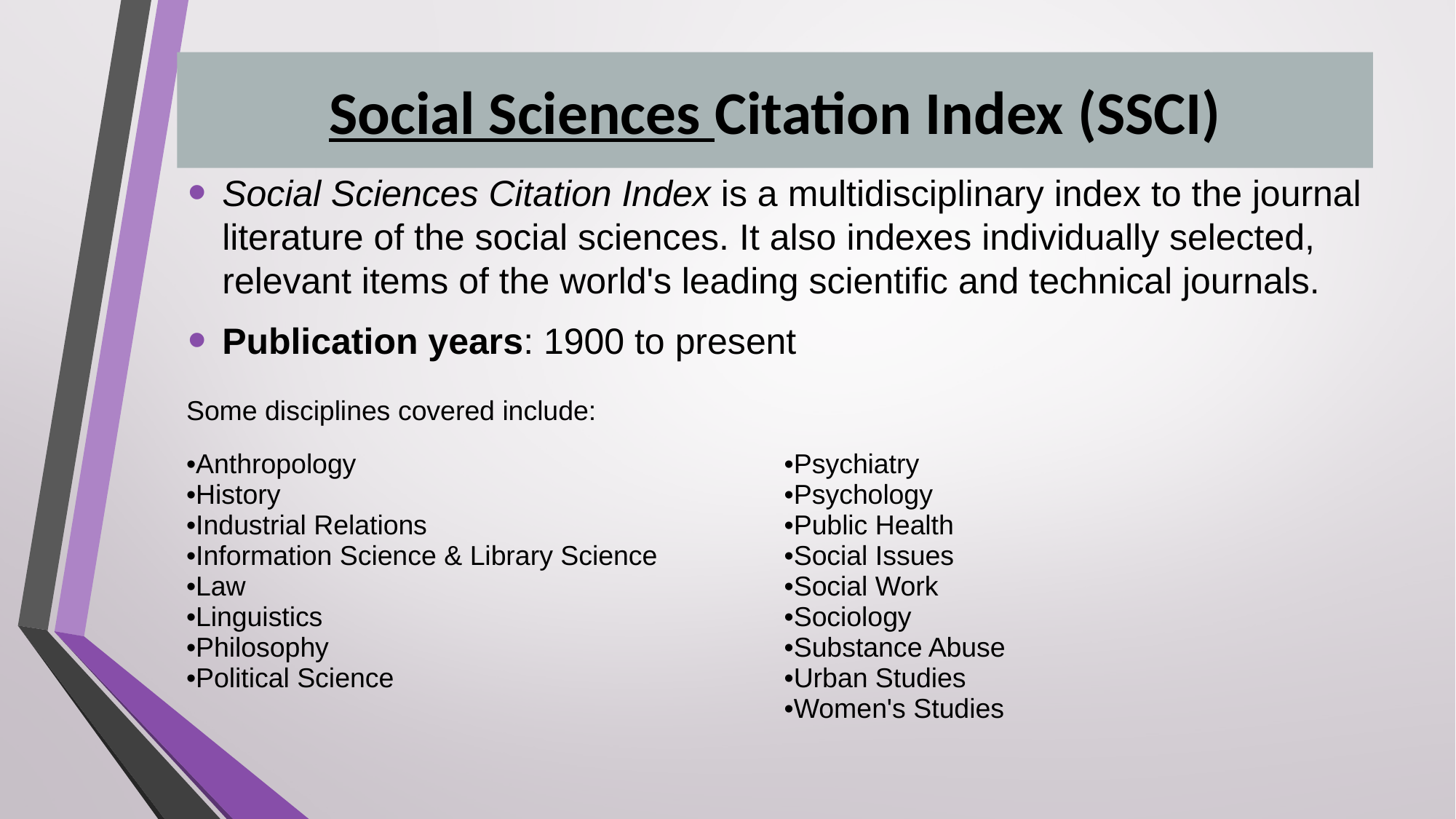

# Social Sciences Citation Index (SSCI)
Social Sciences Citation Index is a multidisciplinary index to the journal literature of the social sciences. It also indexes individually selected, relevant items of the world's leading scientific and technical journals.
Publication years: 1900 to present

| Some disciplines covered include: |  |
| --- | --- |
| Anthropology History Industrial Relations Information Science & Library Science Law Linguistics Philosophy Political Science | Psychiatry Psychology Public Health Social Issues Social Work Sociology Substance Abuse Urban Studies Women's Studies |